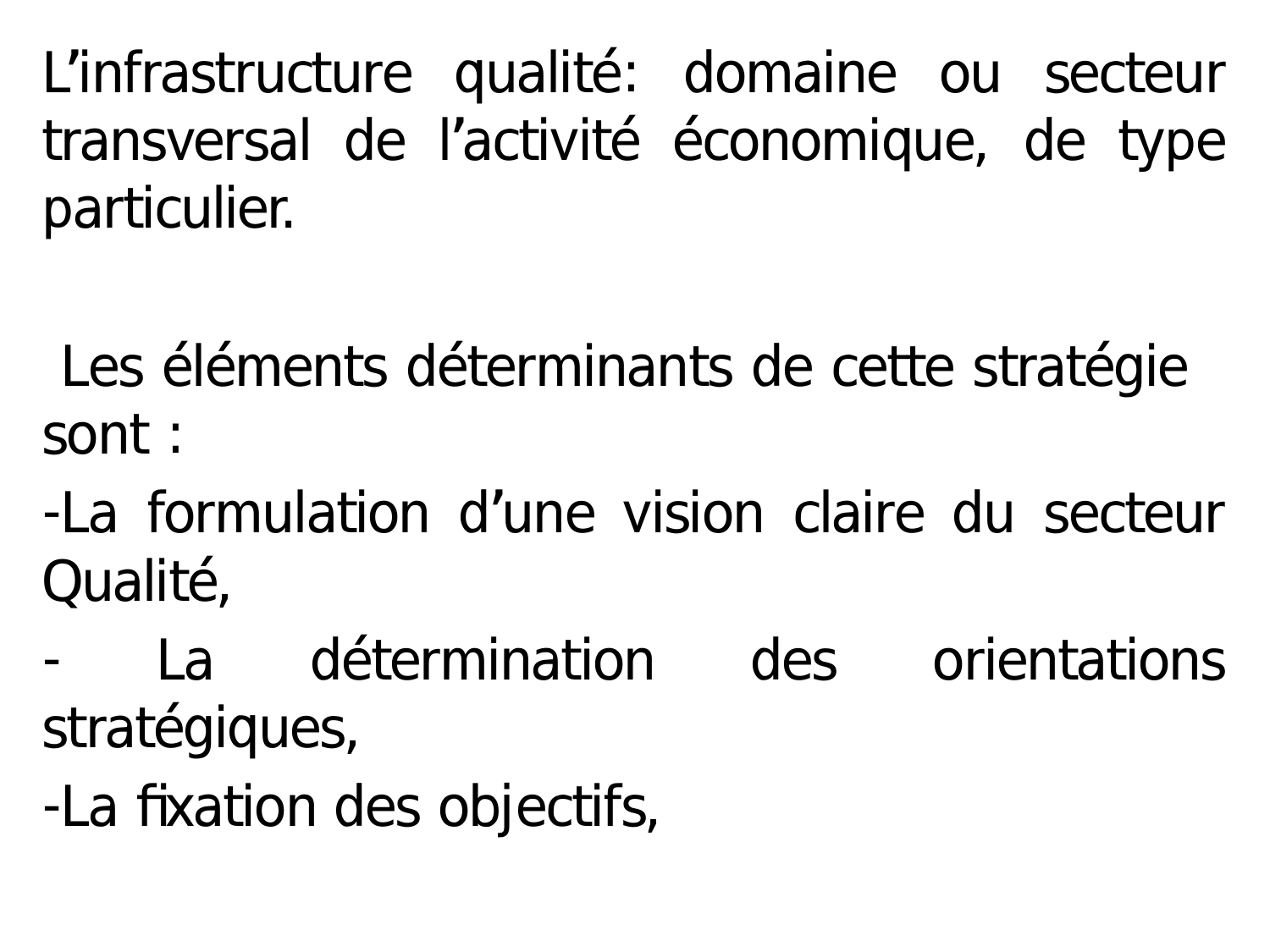

L’infrastructure qualité: domaine ou secteur transversal de l’activité économique, de type particulier.

 Les éléments déterminants de cette stratégie   sont :
La formulation d’une vision claire du secteur Qualité,
 La détermination des orientations stratégiques,
La fixation des objectifs,